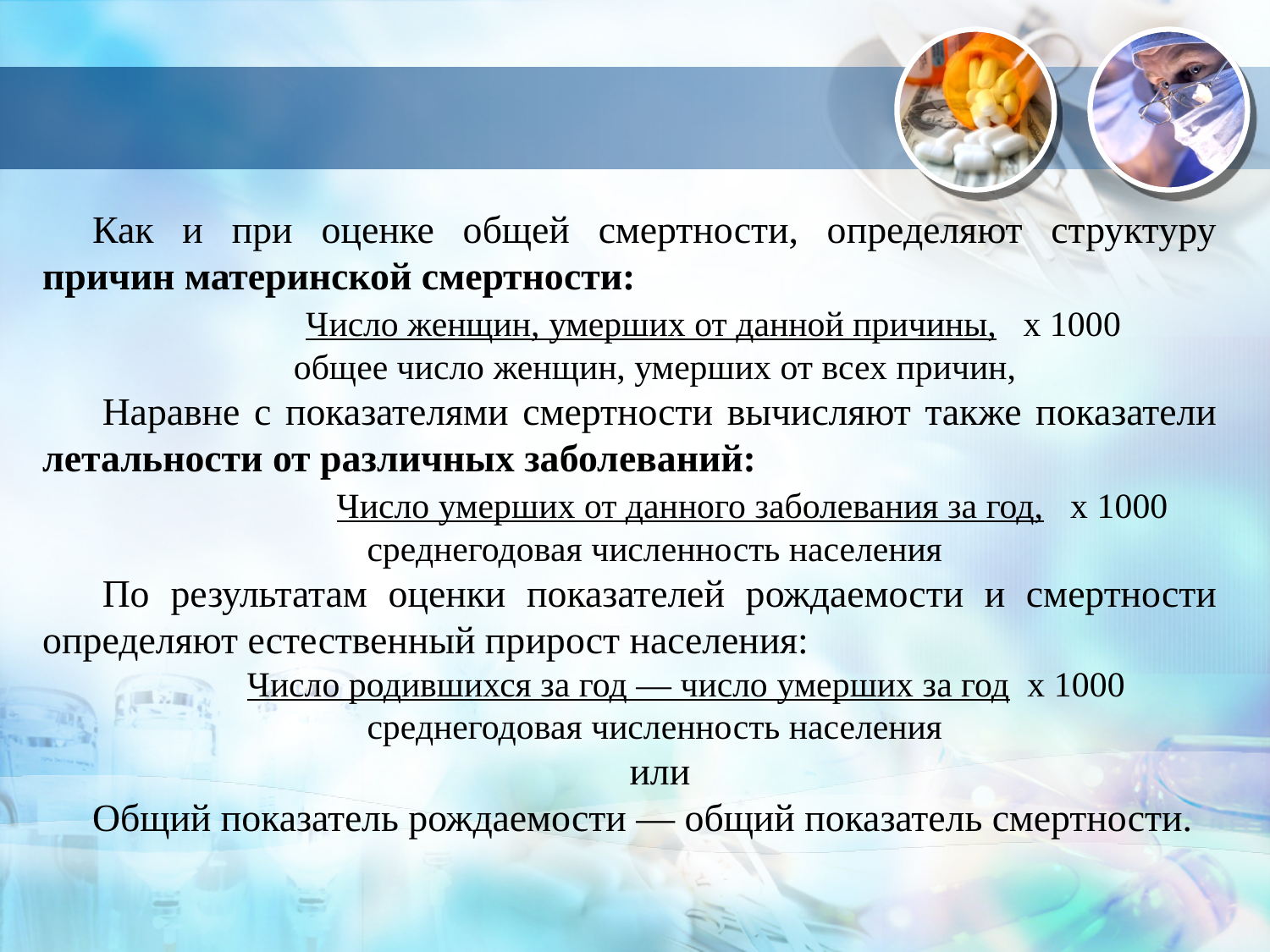

#
Как и при оценке общей смертности, определяют структуру причин материнской смертности:
            Число женщин, умерших от данной причины,   х 1000
общее число женщин, умерших от всех причин,
 Наравне с показателями смертности вычисляют также показатели летальности от различных заболеваний:
                    Число умерших от данного заболевания за год,   х 1000
среднегодовая численность населения
 По результатам оценки показателей рождаемости и смертности определяют естественный прирост населения:
       Число родившихся за год — число умерших за год  х 1000
среднегодовая численность населения
 или
Общий показатель рождаемости — общий показатель смертности.